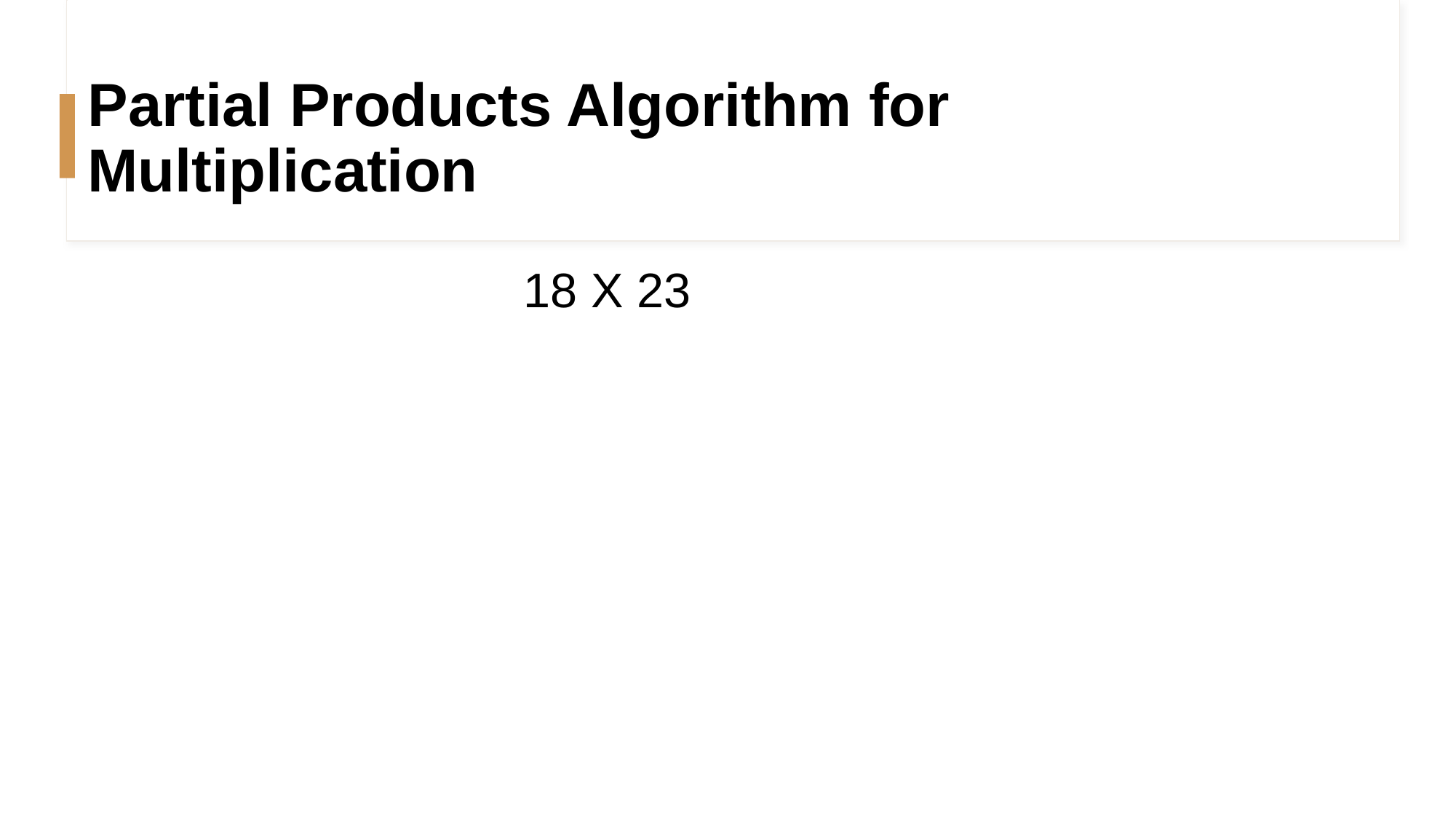

# Partial Products Algorithm for Multiplication
	18 X 23